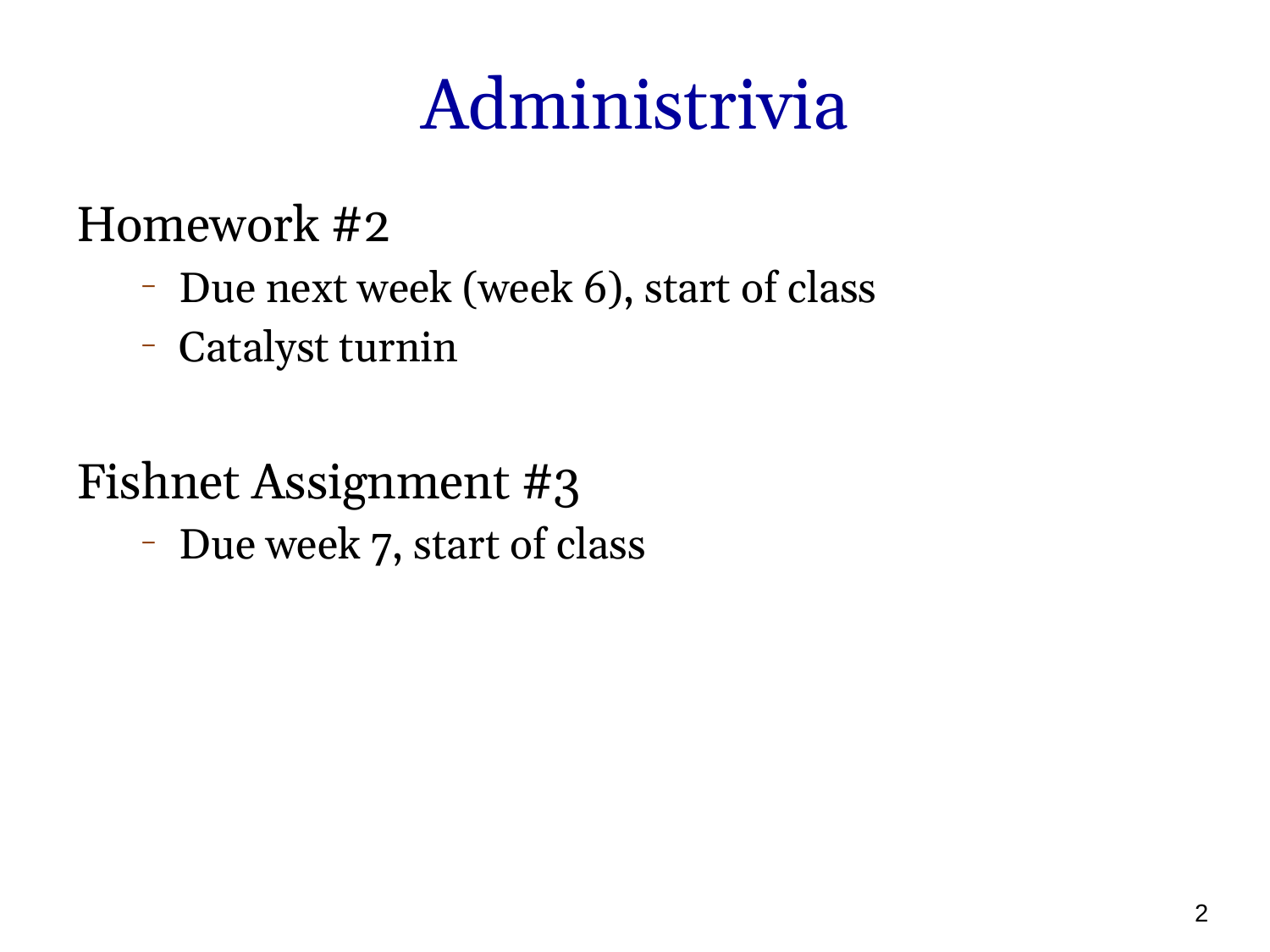

# Administrivia
Homework #2
Due next week (week 6), start of class
Catalyst turnin

Fishnet Assignment #3
Due week 7, start of class

2